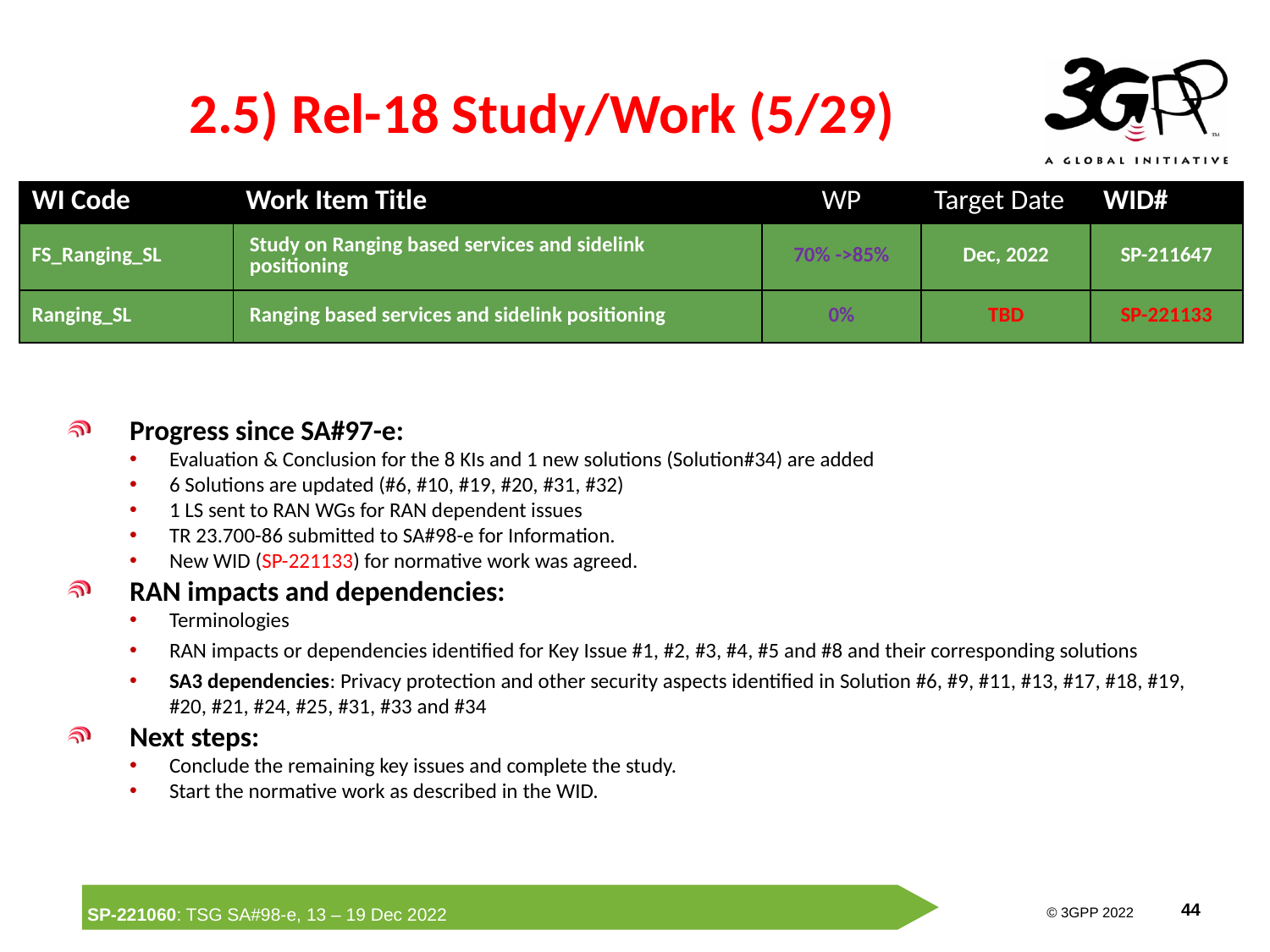

# 2.5) Rel-18 Study/Work (5/29)
| WI Code | Work Item Title | WP | Target Date | WID# |
| --- | --- | --- | --- | --- |
| FS\_Ranging\_SL | Study on Ranging based services and sidelink positioning | 70% ->85% | Dec, 2022 | SP-211647 |
| Ranging\_SL | Ranging based services and sidelink positioning | 0% | TBD | SP-221133 |
Progress since SA#97-e:
Evaluation & Conclusion for the 8 KIs and 1 new solutions (Solution#34) are added
6 Solutions are updated (#6, #10, #19, #20, #31, #32)
1 LS sent to RAN WGs for RAN dependent issues
TR 23.700-86 submitted to SA#98-e for Information.
New WID (SP-221133) for normative work was agreed.
RAN impacts and dependencies:
Terminologies
RAN impacts or dependencies identified for Key Issue #1, #2, #3, #4, #5 and #8 and their corresponding solutions
SA3 dependencies: Privacy protection and other security aspects identified in Solution #6, #9, #11, #13, #17, #18, #19, #20, #21, #24, #25, #31, #33 and #34
Next steps:
Conclude the remaining key issues and complete the study.
Start the normative work as described in the WID.